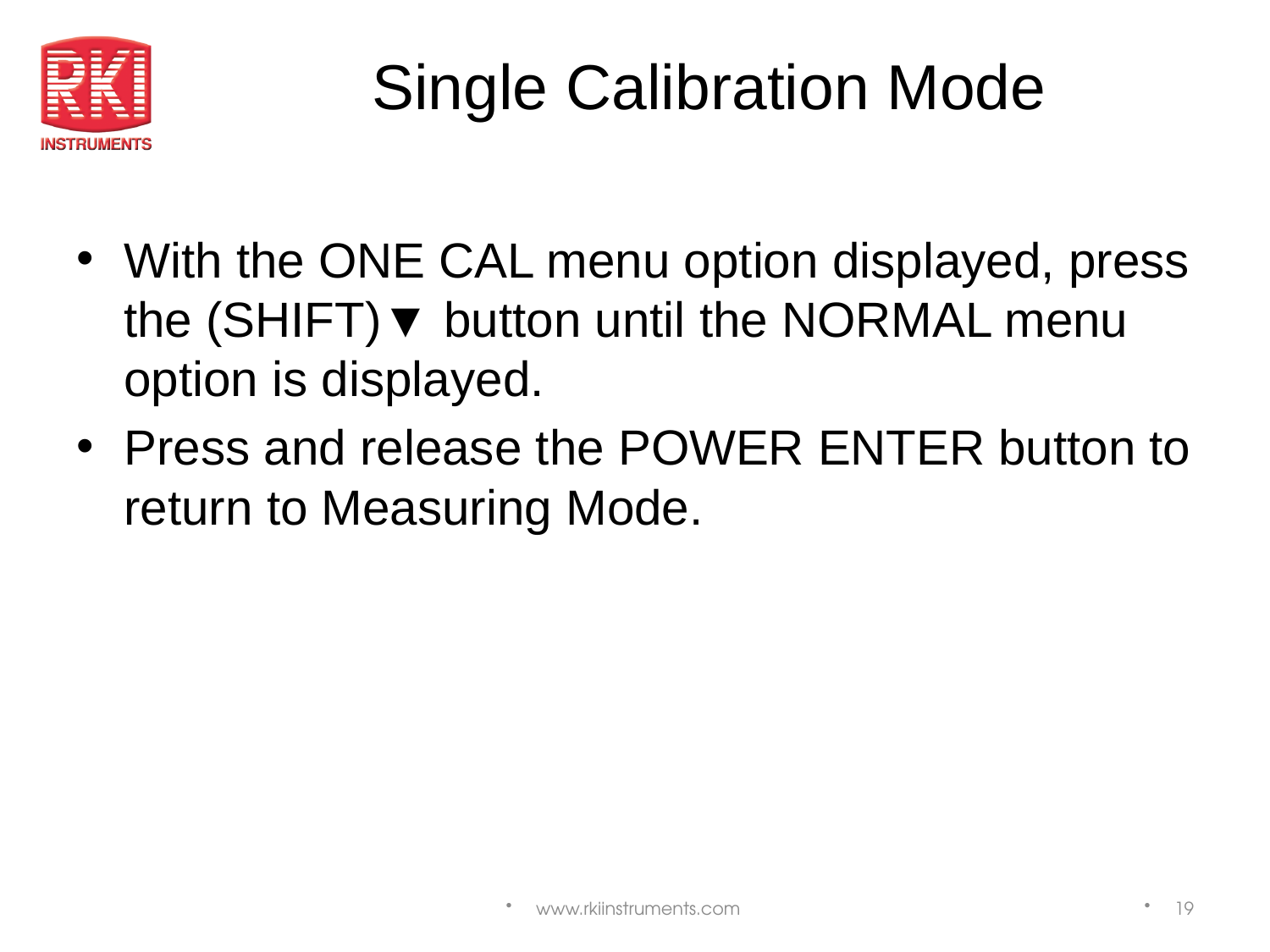

# Single Calibration Mode
With the ONE CAL menu option displayed, press the (SHIFT)▼ button until the NORMAL menu option is displayed.
Press and release the POWER ENTER button to return to Measuring Mode.

www.rkiinstruments.com
19